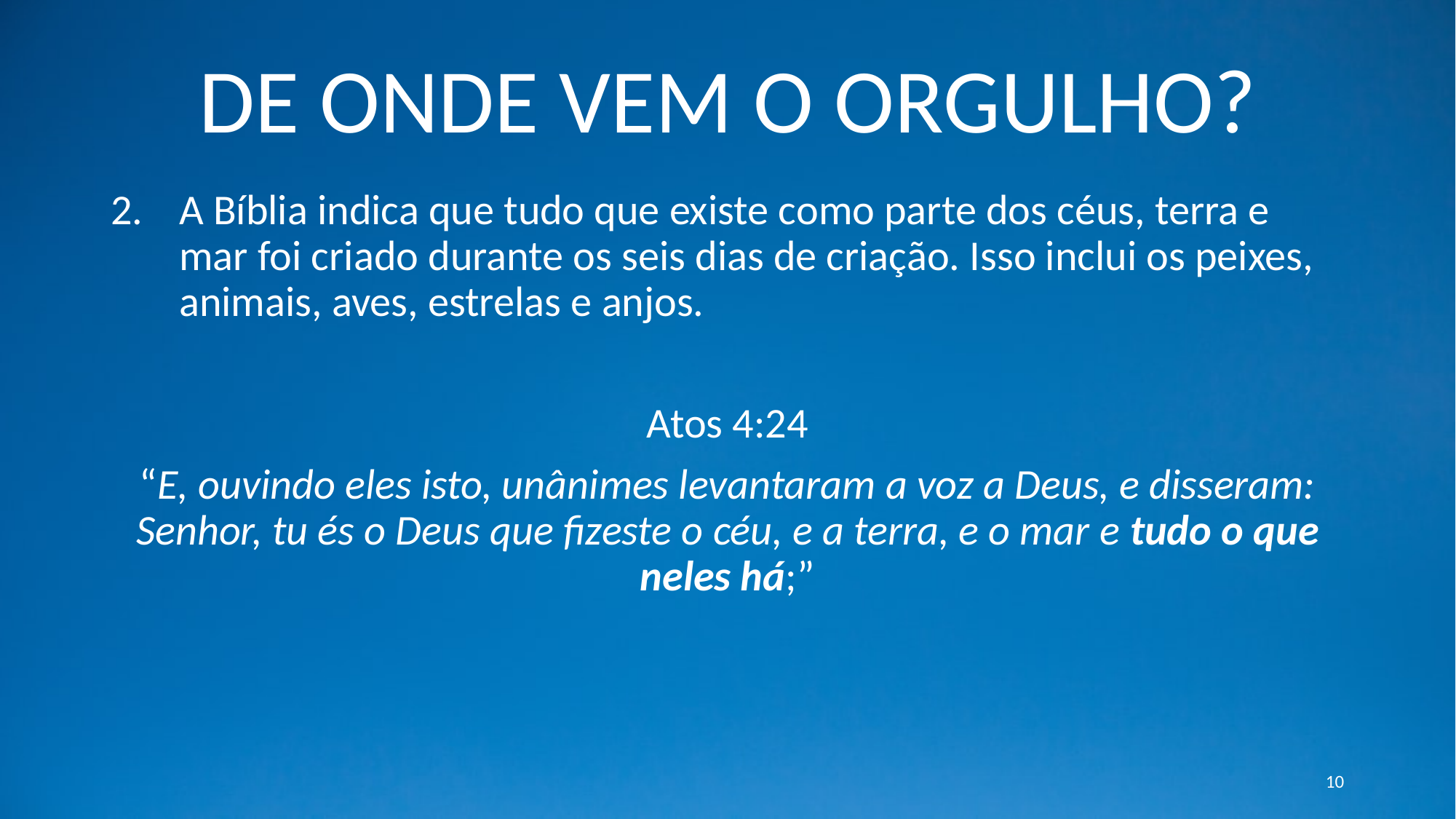

# DE ONDE VEM O ORGULHO?
2.	A Bíblia indica que tudo que existe como parte dos céus, terra e mar foi criado durante os seis dias de criação. Isso inclui os peixes, animais, aves, estrelas e anjos.

Atos 4:24
“E, ouvindo eles isto, unânimes levantaram a voz a Deus, e disseram: Senhor, tu és o Deus que fizeste o céu, e a terra, e o mar e tudo o que neles há;”

10